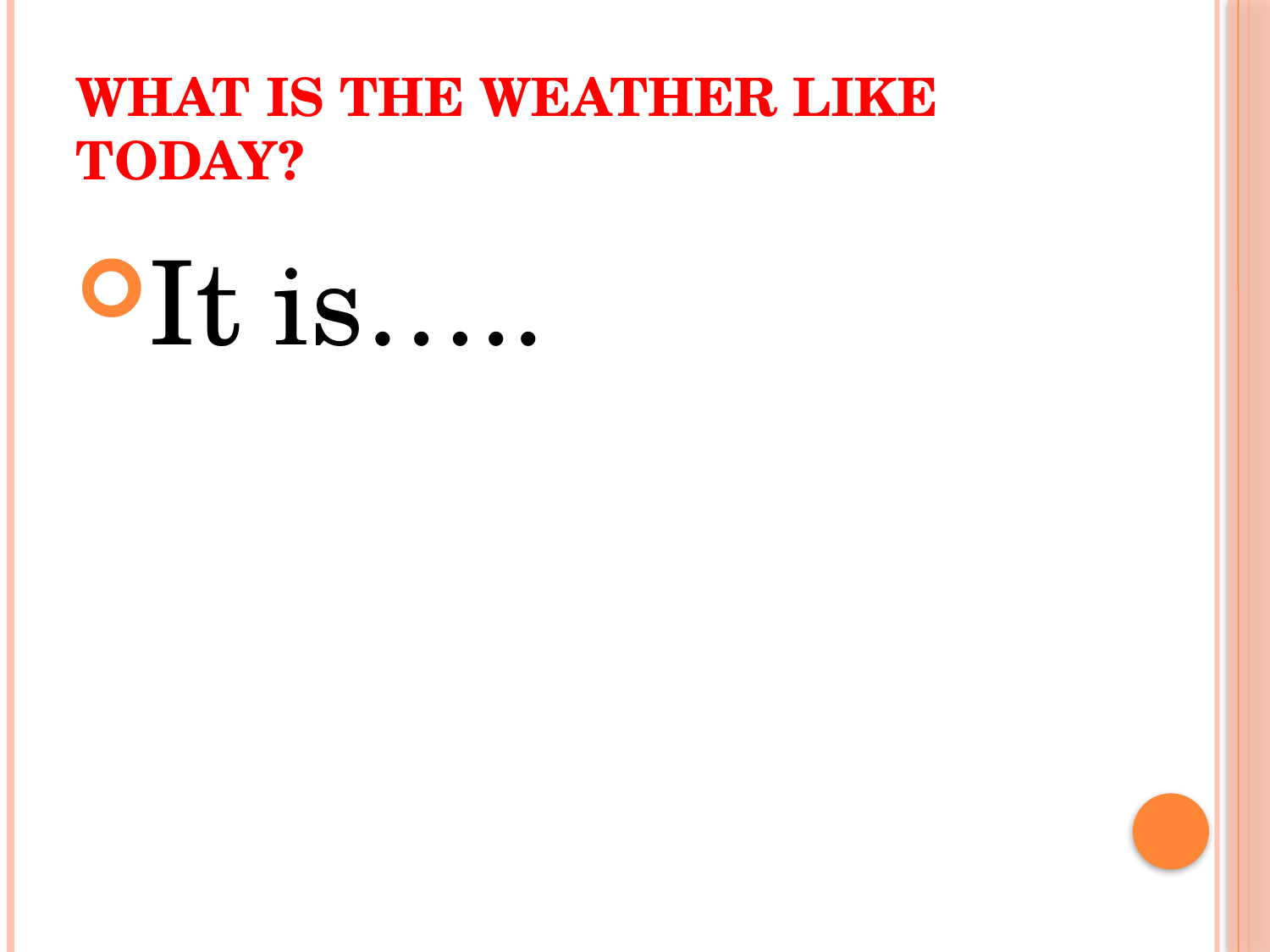

# What is the weather like today?
It is…..